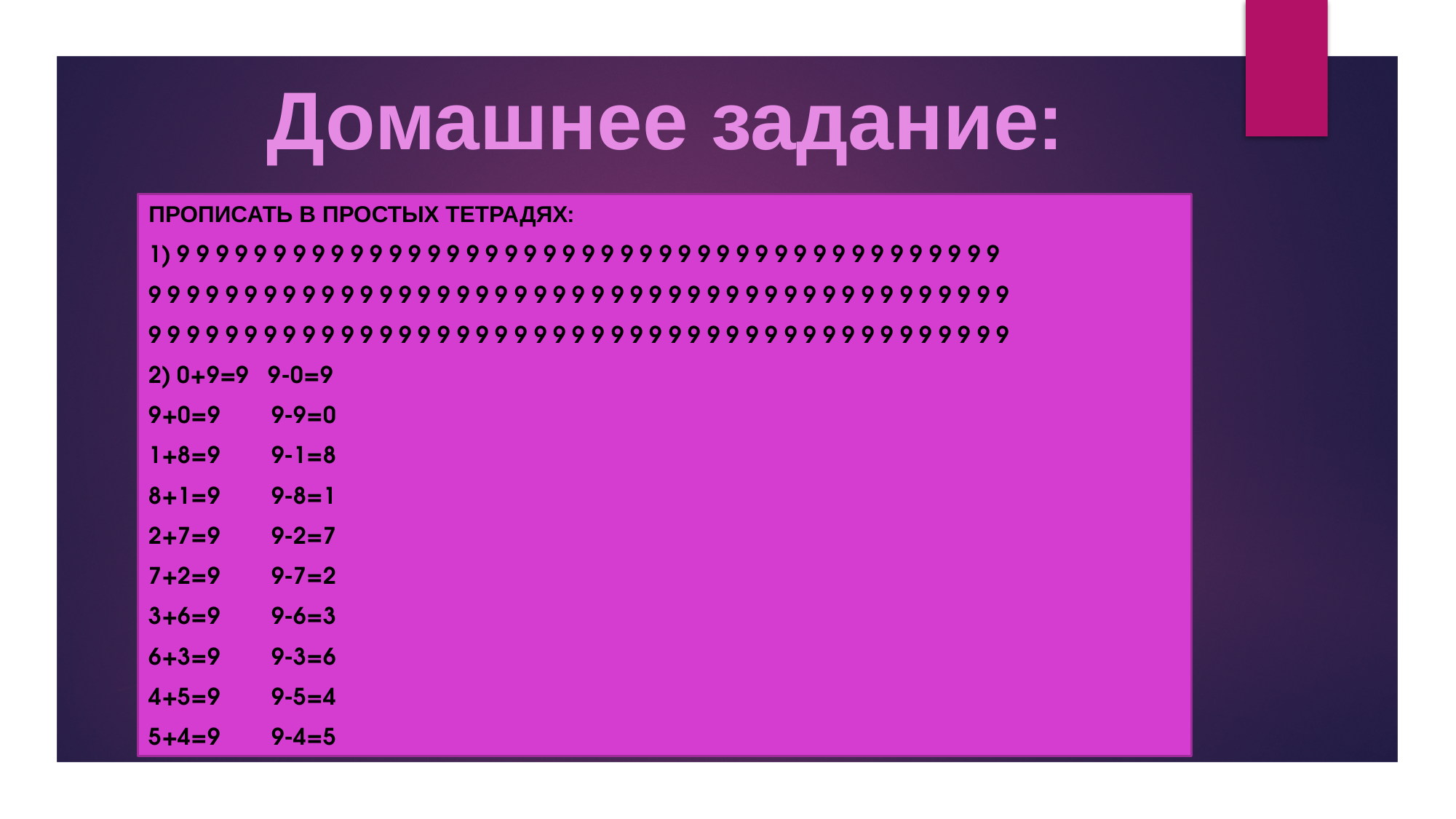

# Домашнее задание:
Прописать в простых тетрадях:
1) 9 9 9 9 9 9 9 9 9 9 9 9 9 9 9 9 9 9 9 9 9 9 9 9 9 9 9 9 9 9 9 9 9 9 9 9 9 9 9 9 9 9 9
9 9 9 9 9 9 9 9 9 9 9 9 9 9 9 9 9 9 9 9 9 9 9 9 9 9 9 9 9 9 9 9 9 9 9 9 9 9 9 9 9 9 9 9 9
9 9 9 9 9 9 9 9 9 9 9 9 9 9 9 9 9 9 9 9 9 9 9 9 9 9 9 9 9 9 9 9 9 9 9 9 9 9 9 9 9 9 9 9 9
2) 0+9=9   9-0=9
9+0=9        9-9=0
1+8=9        9-1=8
8+1=9        9-8=1
2+7=9        9-2=7
7+2=9        9-7=2
3+6=9        9-6=3
6+3=9        9-3=6
4+5=9        9-5=4
5+4=9        9-4=5